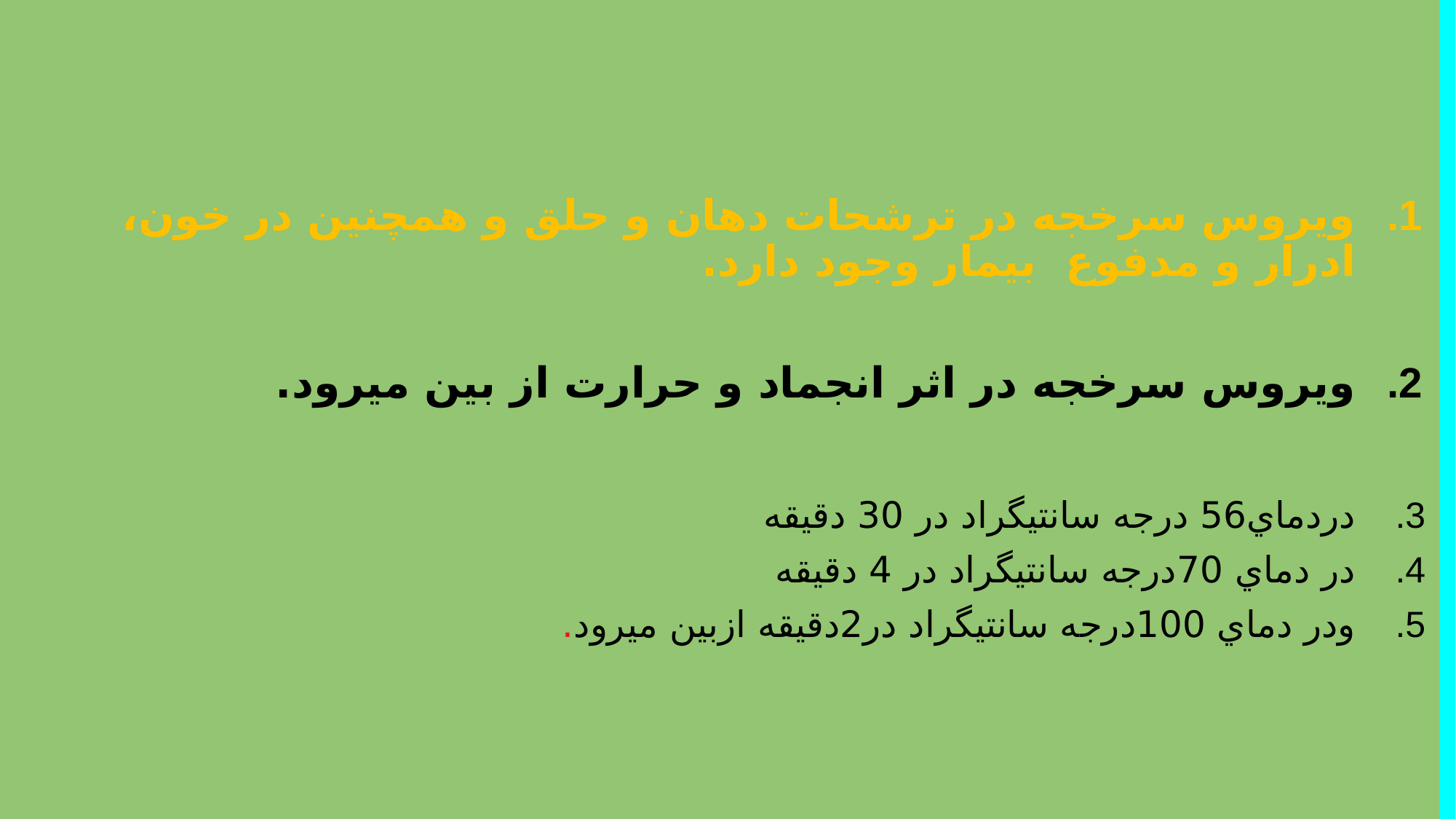

ويروس سرخجه در ترشحات دهان و حلق و همچنين در خون، ادرار و مدفوع  بيمار وجود دارد.

ويروس سرخجه در اثر انجماد و حرارت از بين ميرود.

دردماي56 درجه سانتيگراد در 30 دقيقه
در دماي 70درجه سانتيگراد در 4 دقيقه
ودر دماي 100درجه سانتيگراد در2دقيقه ازبين ميرود.

#